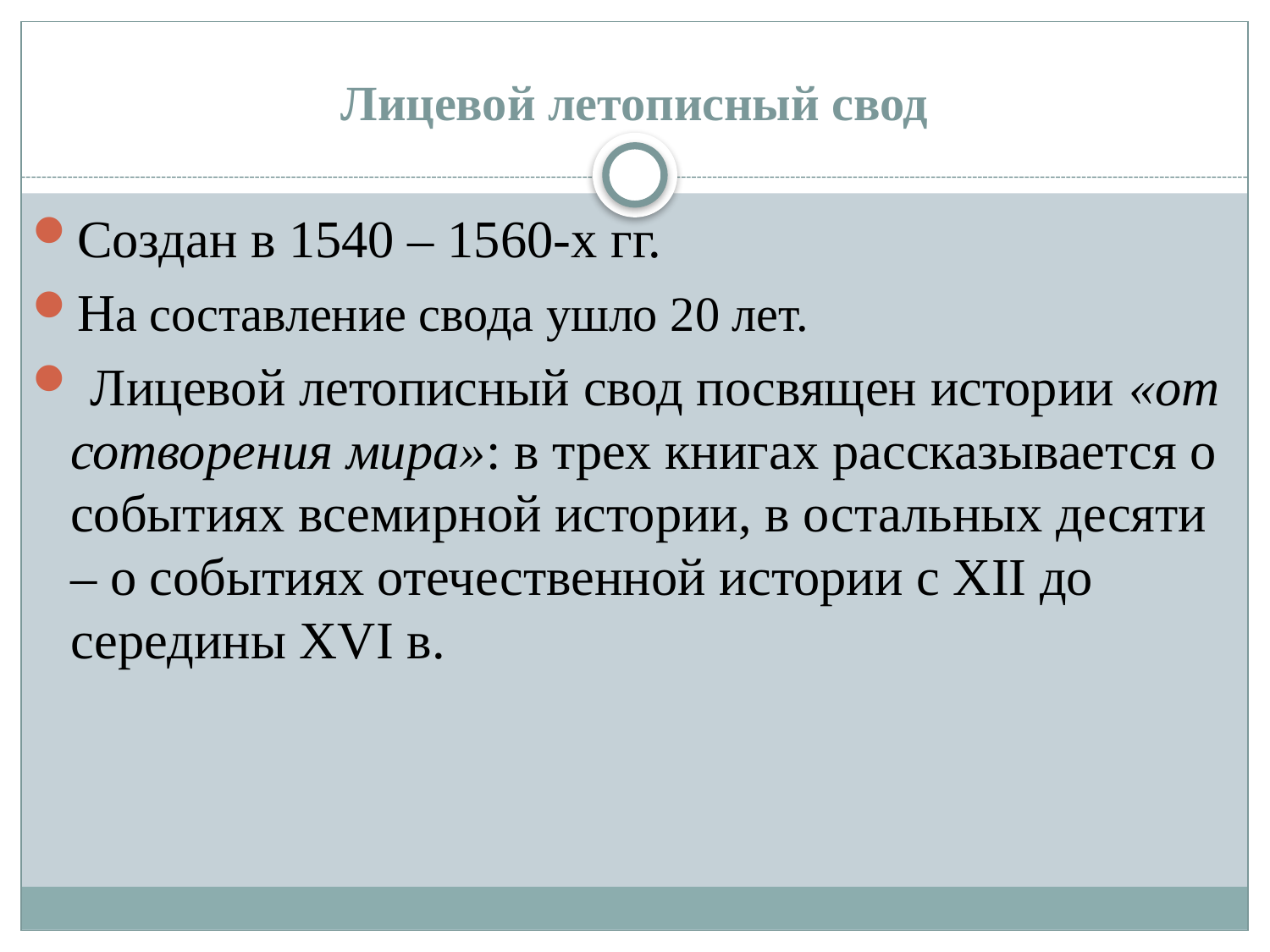

Лицевой летописный свод
Создан в 1540 – 1560-х гг.
На составление свода ушло 20 лет.
 Лицевой летописный свод посвящен истории «от сотворения мира»: в трех книгах рассказывается о событиях всемирной истории, в остальных десяти – о событиях отечественной истории с XII до середины XVI в.